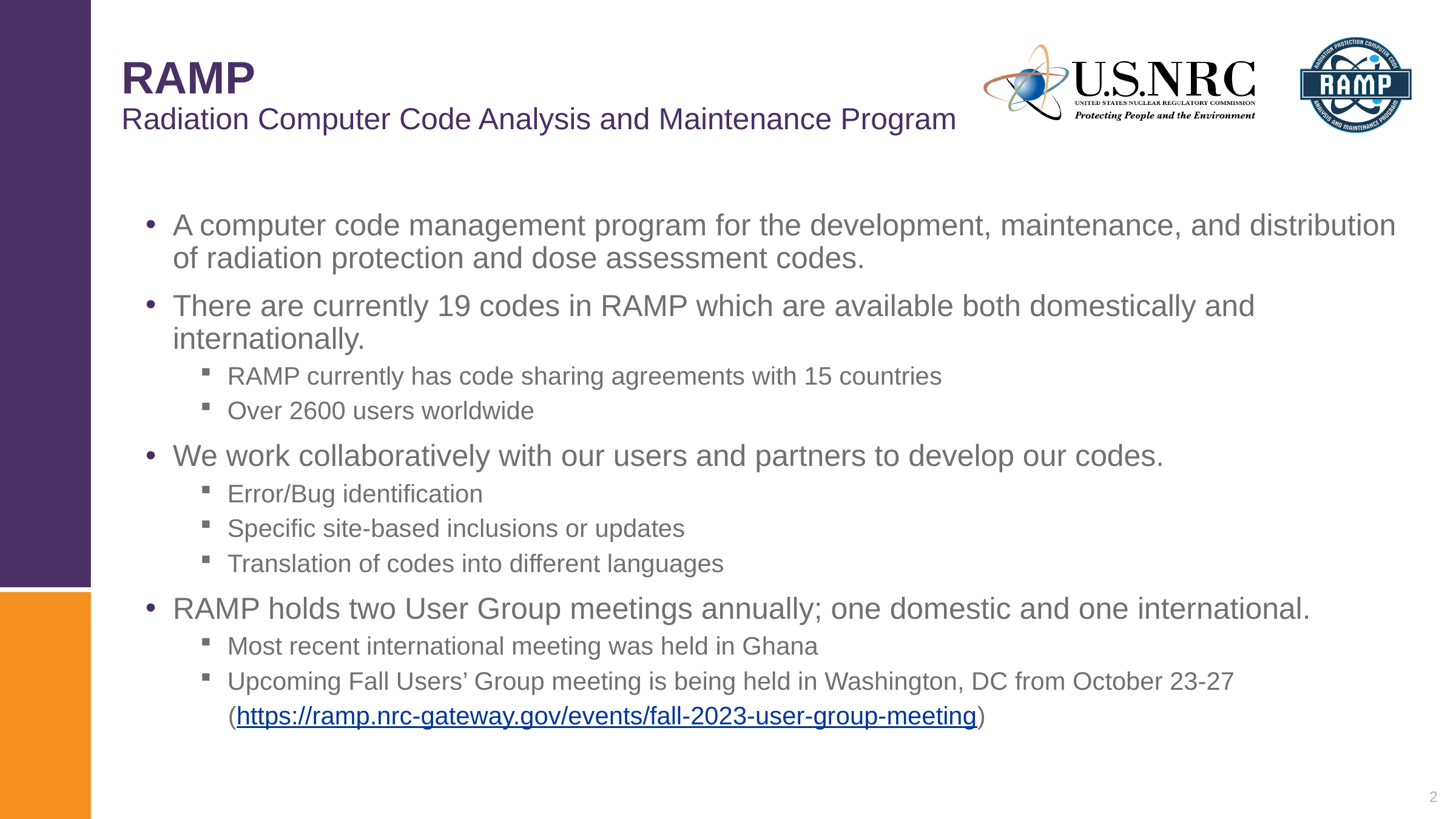

# RAMP Radiation Computer Code Analysis and Maintenance Program
A computer code management program for the development, maintenance, and distribution of radiation protection and dose assessment codes.
There are currently 19 codes in RAMP which are available both domestically and internationally.
RAMP currently has code sharing agreements with 15 countries
Over 2600 users worldwide
We work collaboratively with our users and partners to develop our codes.
Error/Bug identification
Specific site-based inclusions or updates
Translation of codes into different languages
RAMP holds two User Group meetings annually; one domestic and one international.
Most recent international meeting was held in Ghana
Upcoming Fall Users’ Group meeting is being held in Washington, DC from October 23-27
    (https://ramp.nrc-gateway.gov/events/fall-2023-user-group-meeting)
2